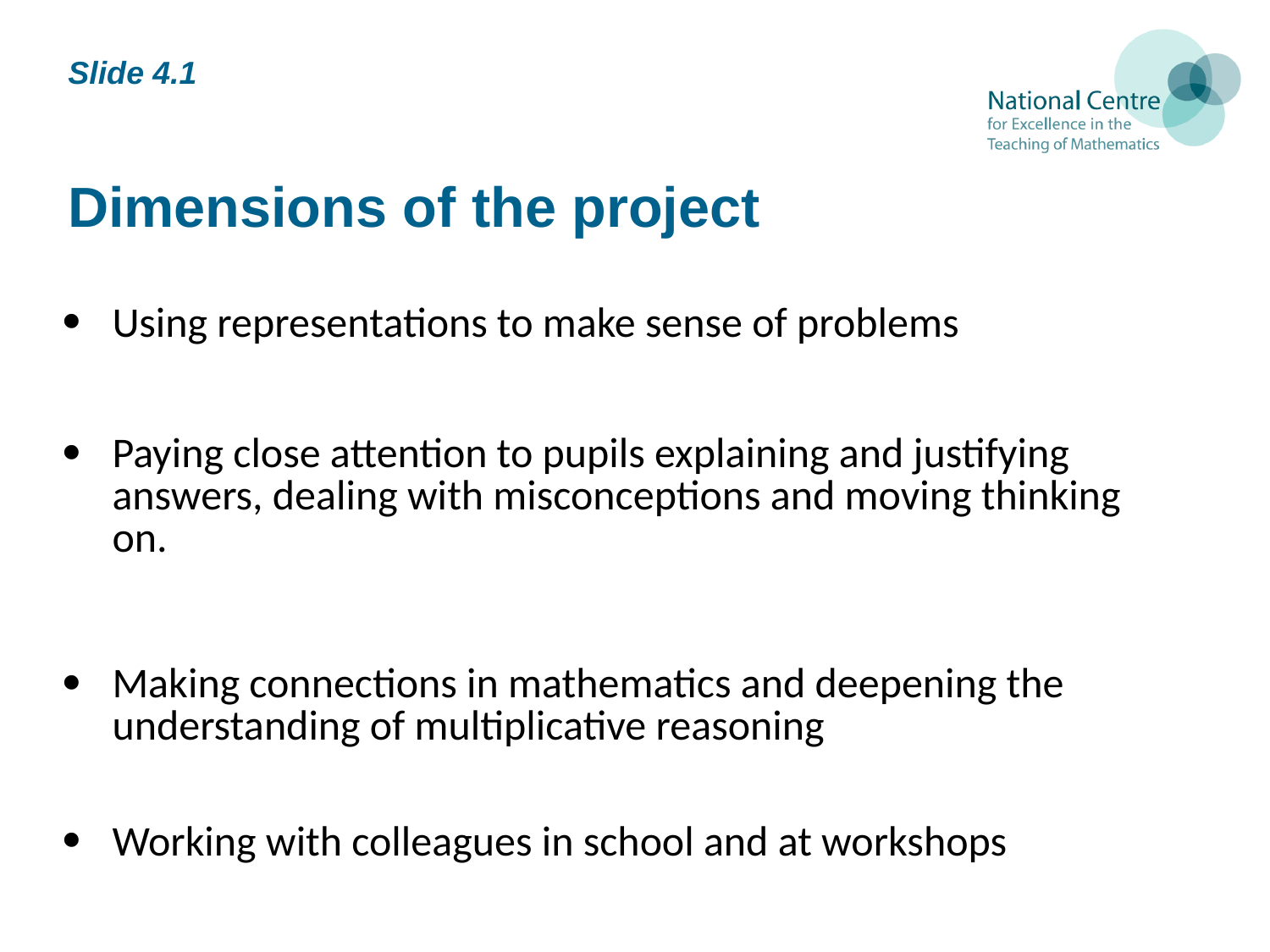

Slide 4.1
# Dimensions of the project
| Using representations to make sense of problems |
| --- |
| Paying close attention to pupils explaining and justifying answers, dealing with misconceptions and moving thinking on. |
| Making connections in mathematics and deepening the understanding of multiplicative reasoning |
| Working with colleagues in school and at workshops |